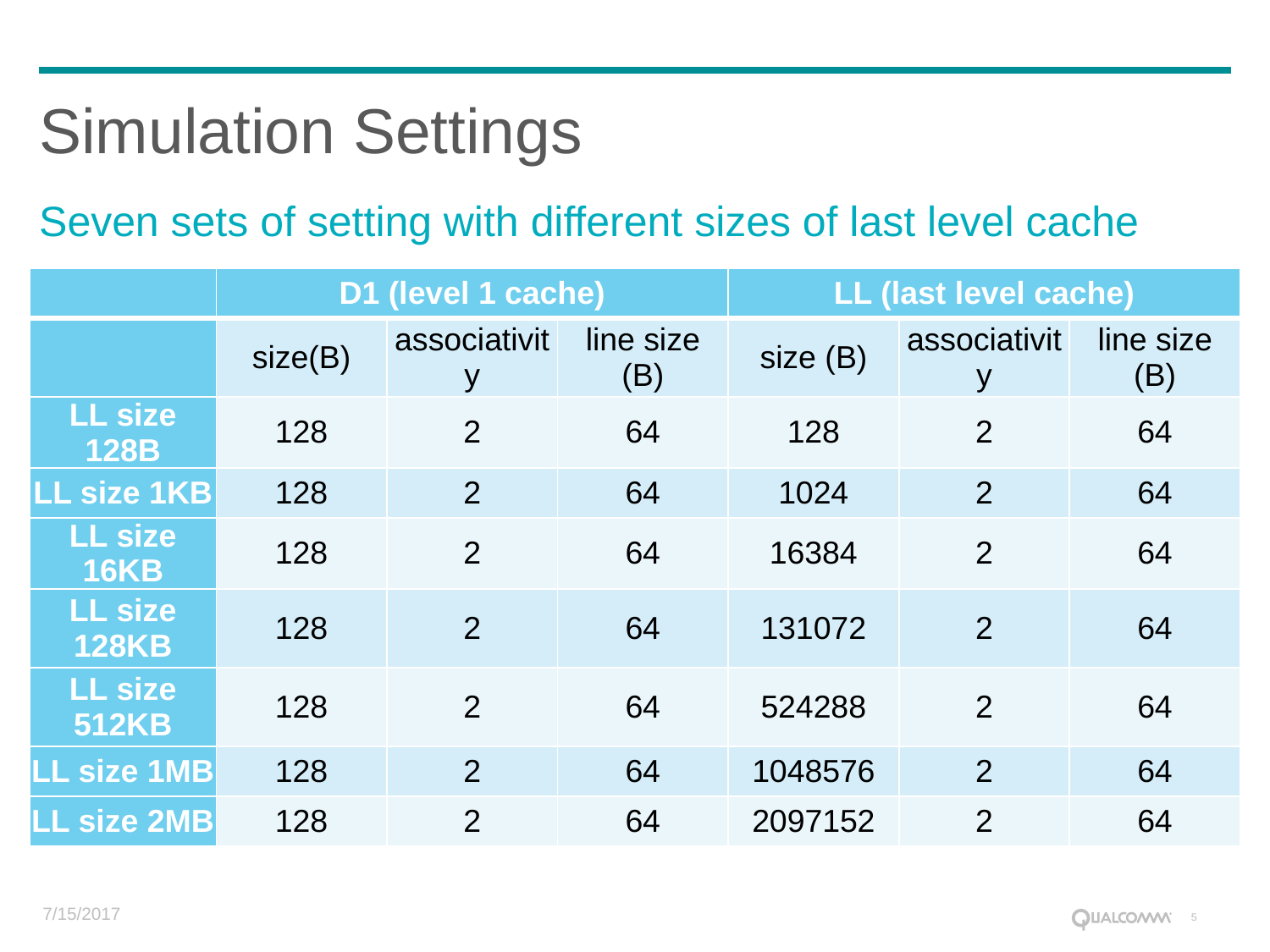

# Simulation Settings
Seven sets of setting with different sizes of last level cache
|  | D1 (level 1 cache) |  |  | LL (last level cache) |  |  |
| --- | --- | --- | --- | --- | --- | --- |
|  | size(B) | associativity | line size (B) | size (B) | associativity | line size (B) |
| LL size 128B | 128 | 2 | 64 | 128 | 2 | 64 |
| LL size 1KB | 128 | 2 | 64 | 1024 | 2 | 64 |
| LL size 16KB | 128 | 2 | 64 | 16384 | 2 | 64 |
| LL size 128KB | 128 | 2 | 64 | 131072 | 2 | 64 |
| LL size 512KB | 128 | 2 | 64 | 524288 | 2 | 64 |
| LL size 1MB | 128 | 2 | 64 | 1048576 | 2 | 64 |
| LL size 2MB | 128 | 2 | 64 | 2097152 | 2 | 64 |